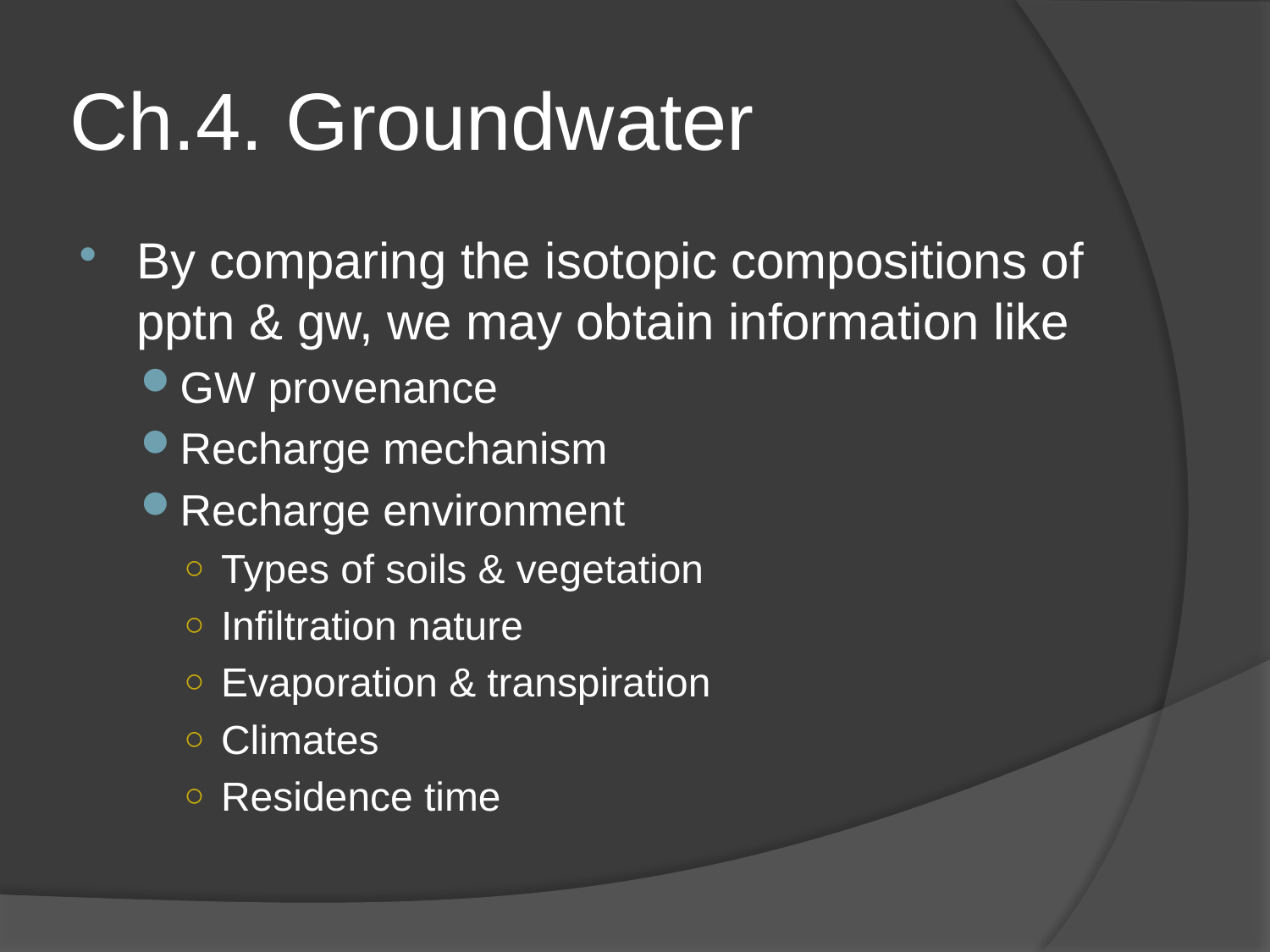

# Ch.4. Groundwater
By comparing the isotopic compositions of pptn & gw, we may obtain information like
GW provenance
Recharge mechanism
Recharge environment
Types of soils & vegetation
Infiltration nature
Evaporation & transpiration
Climates
Residence time